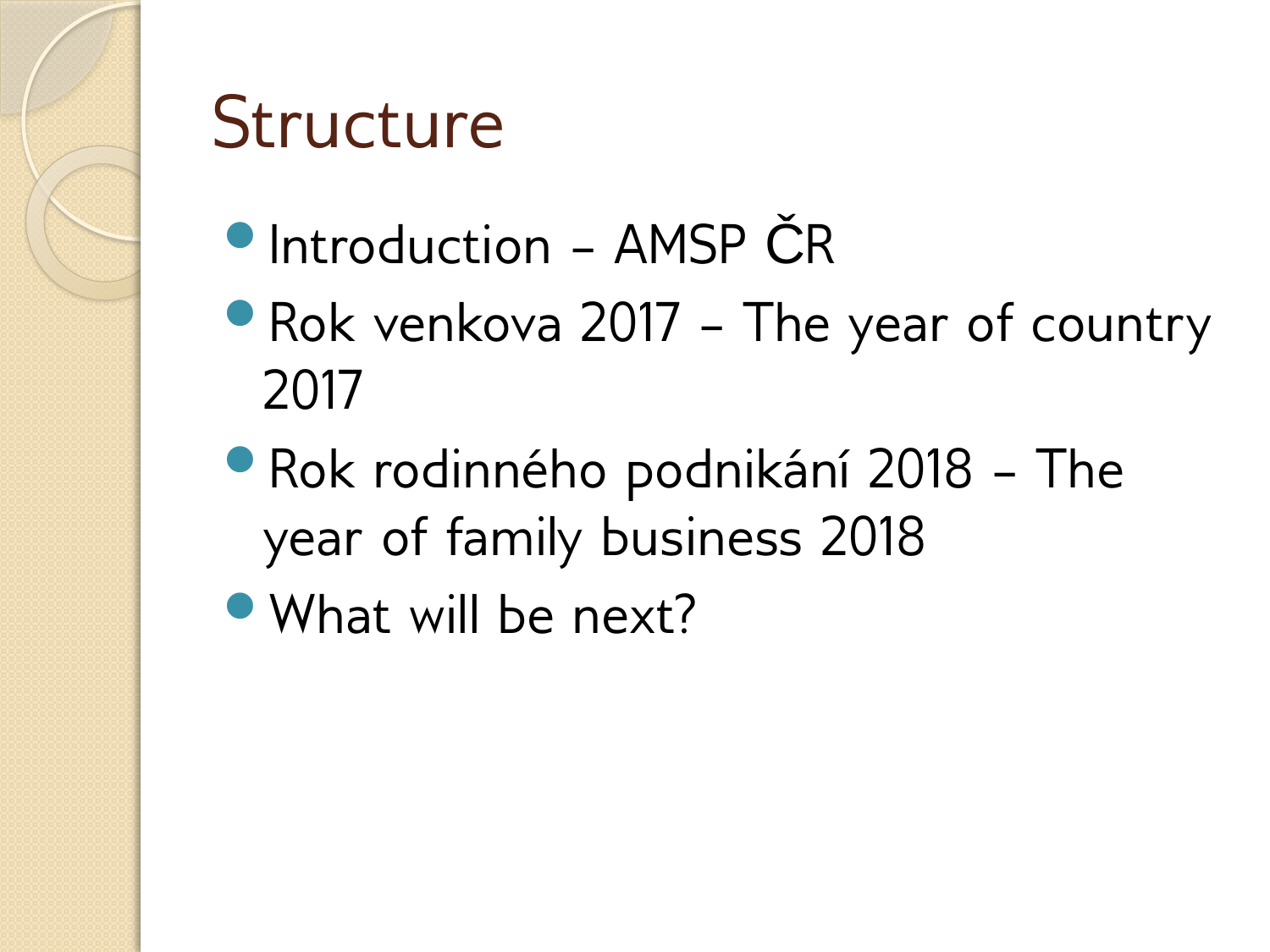

# Structure
Introduction – AMSP ČR
Rok venkova 2017 – The year of country 2017
Rok rodinného podnikání 2018 – The year of family business 2018
What will be next?